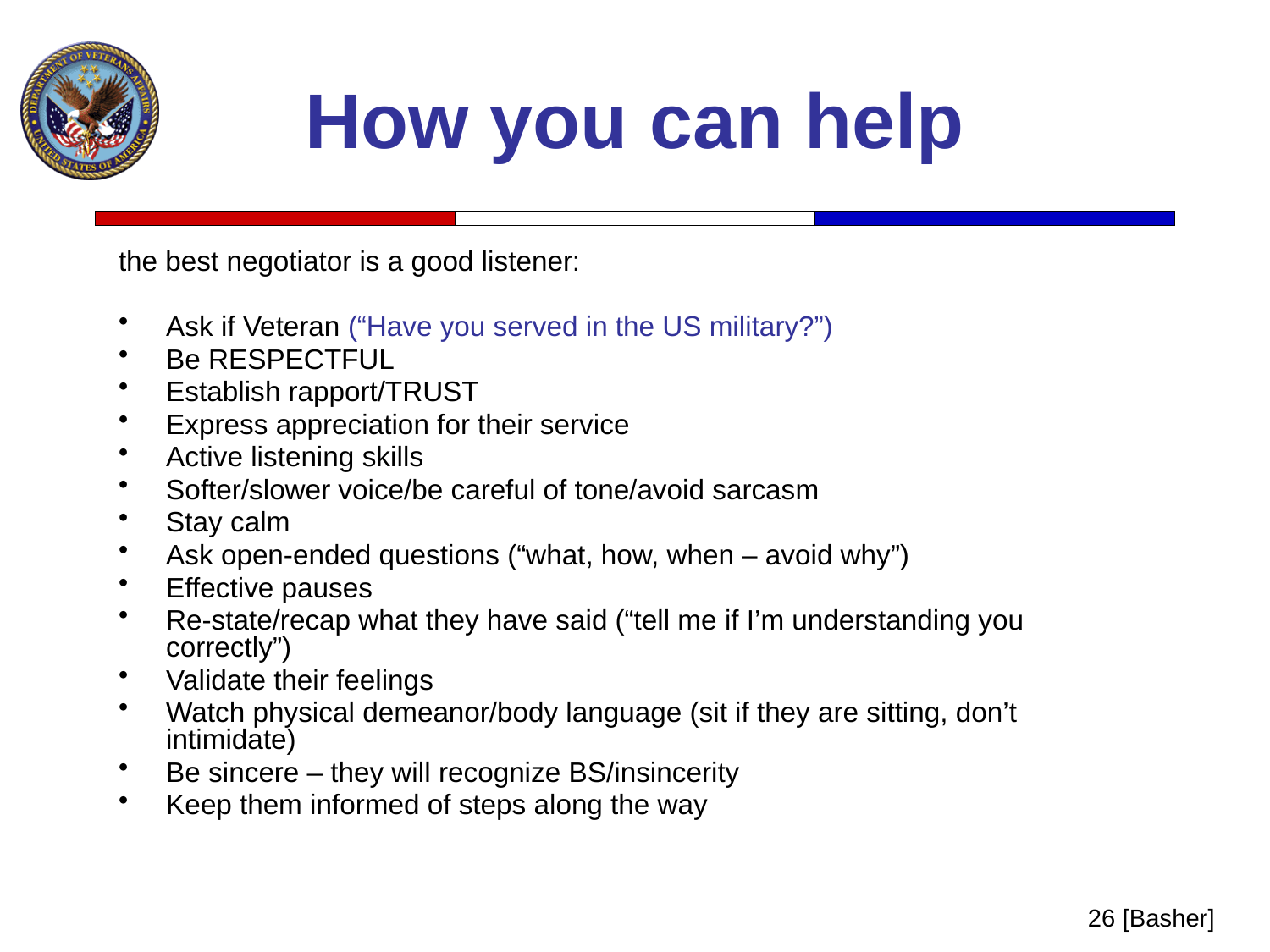

# How you can help
the best negotiator is a good listener:

Ask if Veteran (“Have you served in the US military?”)
Be RESPECTFUL
Establish rapport/TRUST
Express appreciation for their service
Active listening skills
Softer/slower voice/be careful of tone/avoid sarcasm
Stay calm
Ask open-ended questions (“what, how, when – avoid why”)
Effective pauses
Re-state/recap what they have said (“tell me if I’m understanding you correctly”)
Validate their feelings
Watch physical demeanor/body language (sit if they are sitting, don’t intimidate)
Be sincere – they will recognize BS/insincerity
Keep them informed of steps along the way

26 [Basher]